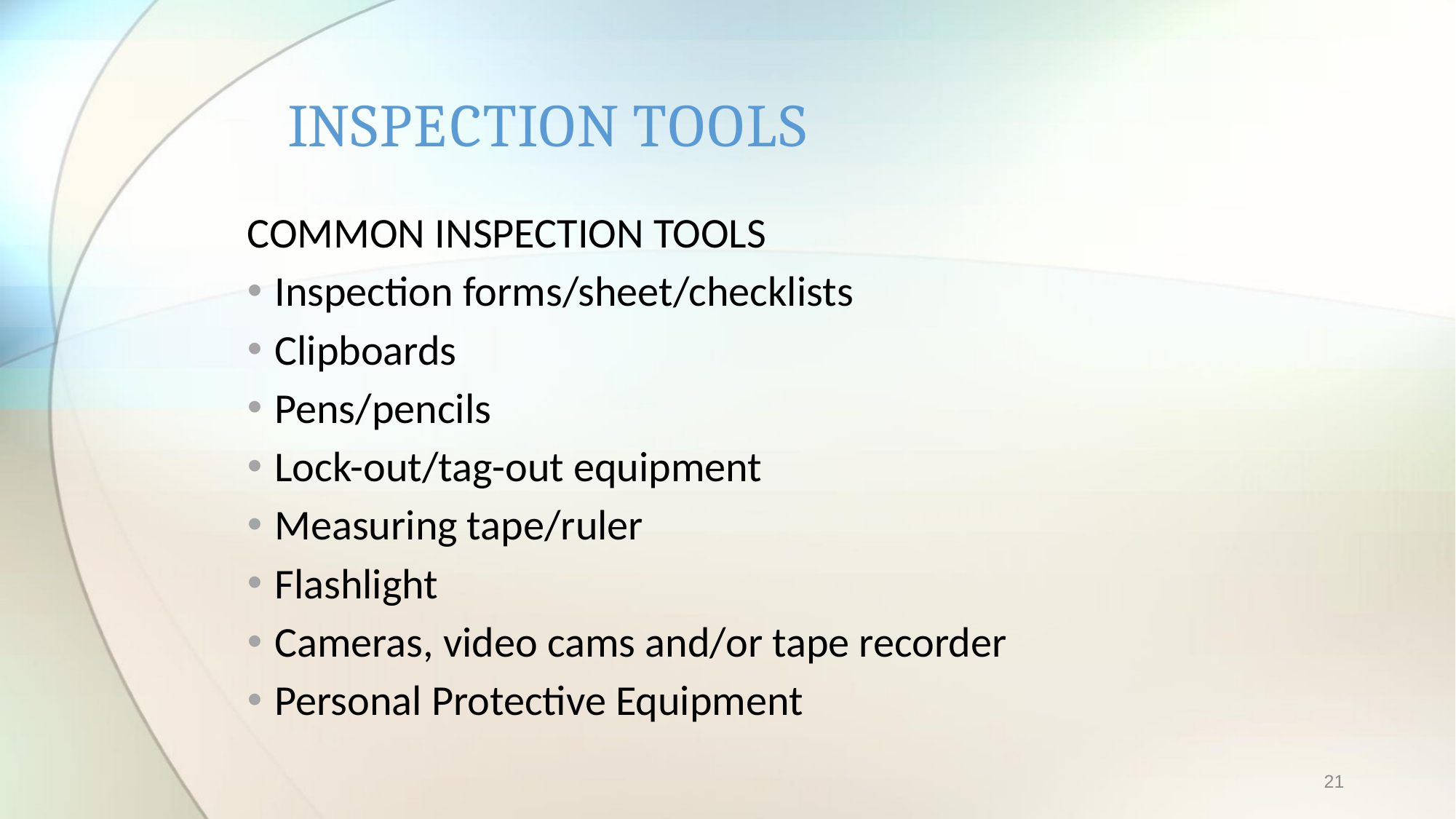

# INSPECTION TOOLS
COMMON INSPECTION TOOLS
Inspection forms/sheet/checklists
Clipboards
Pens/pencils
Lock-out/tag-out equipment
Measuring tape/ruler
Flashlight
Cameras, video cams and/or tape recorder
Personal Protective Equipment

21